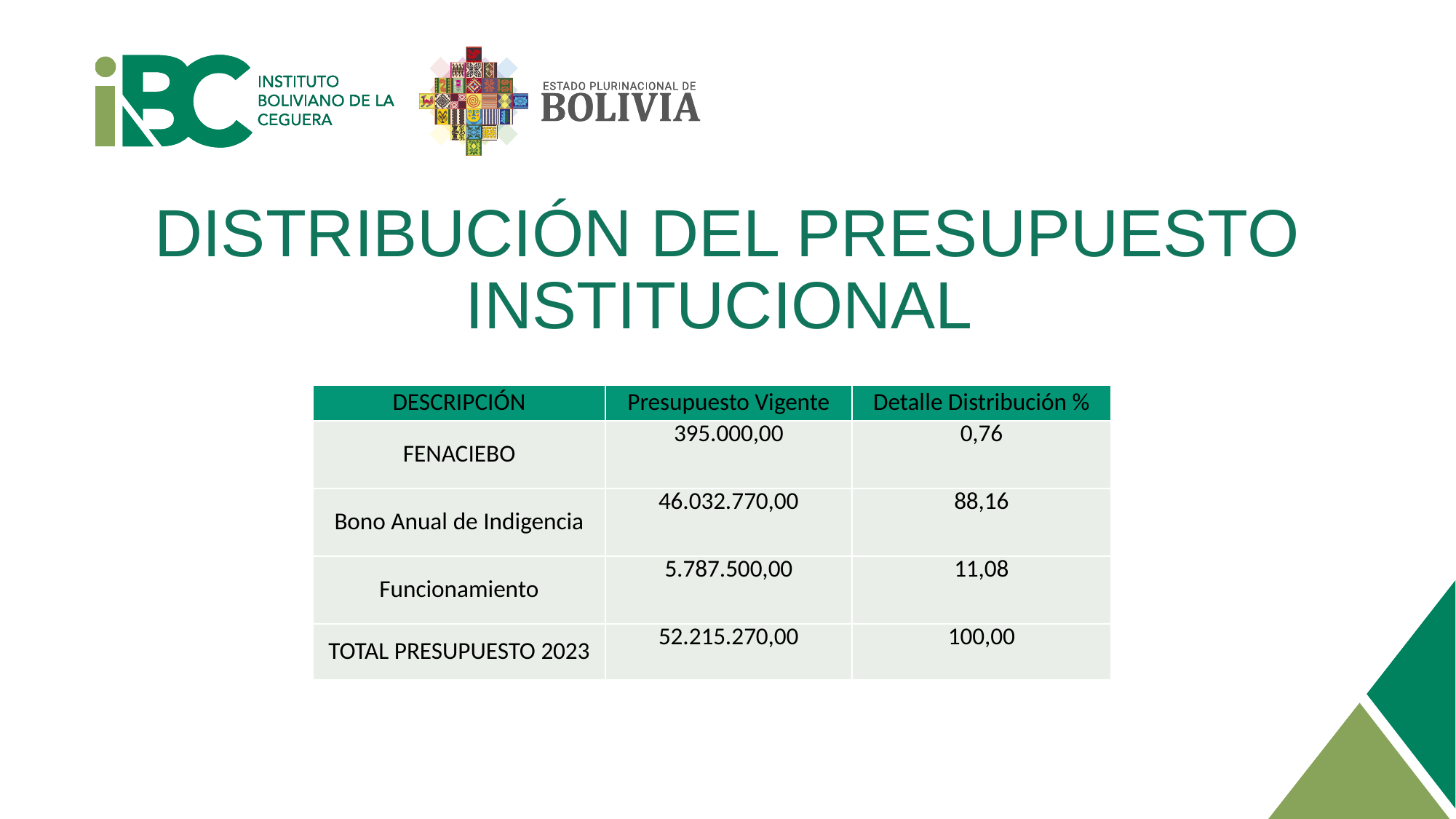

# DISTRIBUCIÓN DEL PRESUPUESTO INSTITUCIONAL
| DESCRIPCIÓN | Presupuesto Vigente | Detalle Distribución % |
| --- | --- | --- |
| FENACIEBO | 395.000,00 | 0,76 |
| Bono Anual de Indigencia | 46.032.770,00 | 88,16 |
| Funcionamiento | 5.787.500,00 | 11,08 |
| TOTAL PRESUPUESTO 2023 | 52.215.270,00 | 100,00 |